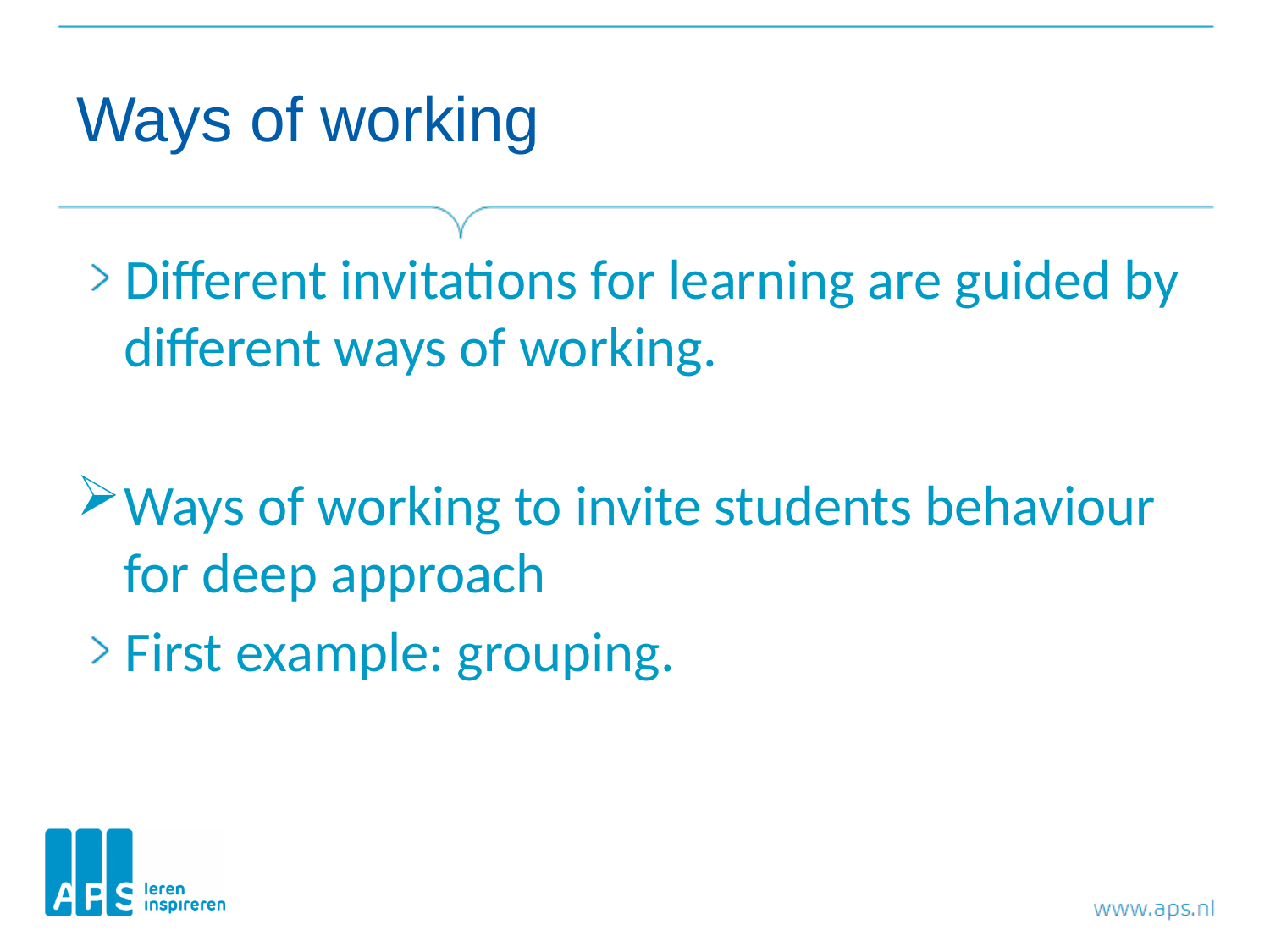

# Ways of working
Different invitations for learning are guided by different ways of working.

Ways of working to invite students behaviour for deep approach
First example: grouping.